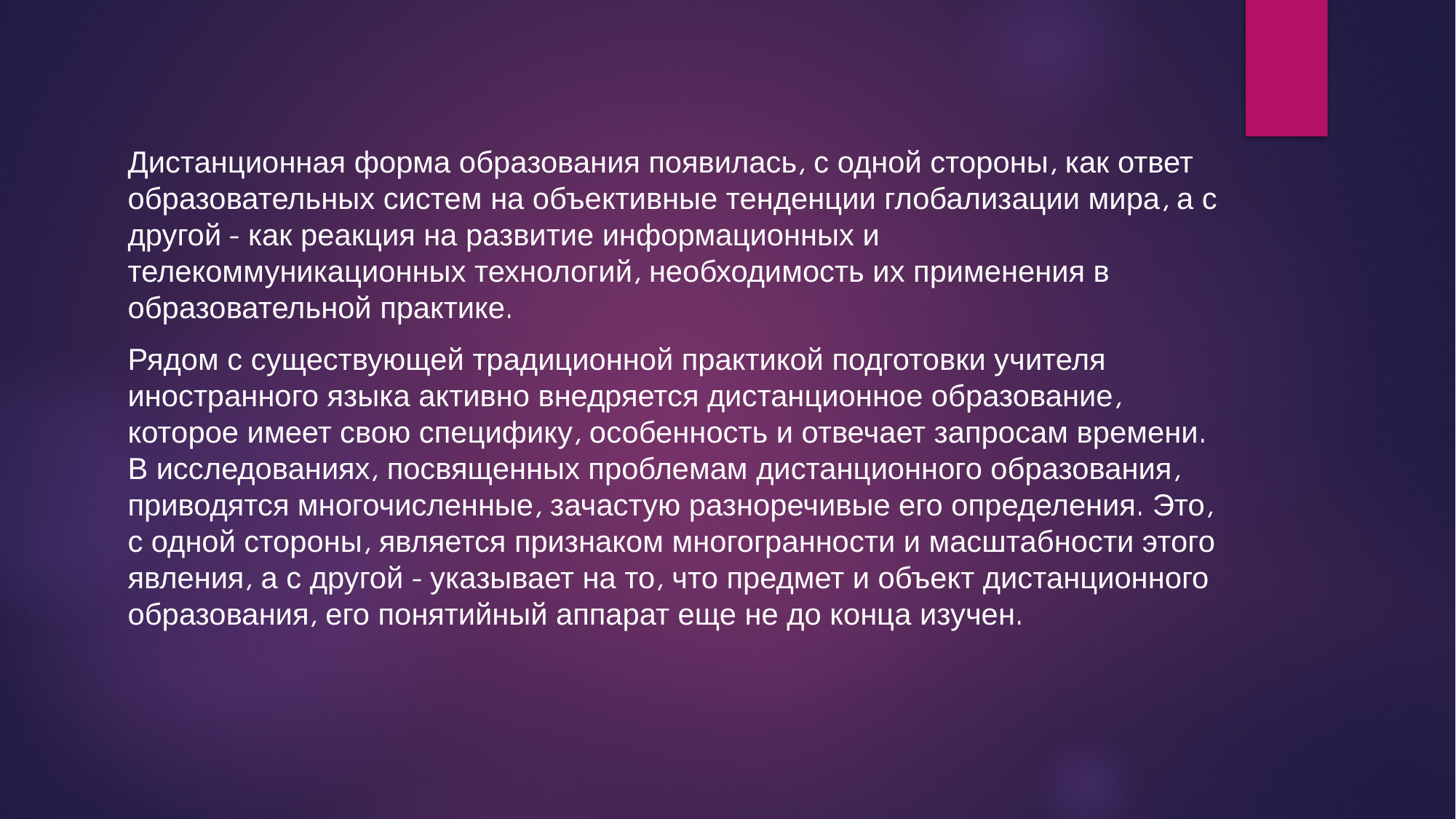

Дистанционная форма образования появилась, с одной стороны, как ответ образовательных систем на объективные тенденции глобализации мира, а с другой - как реакция на развитие информационных и телекоммуникационных технологий, необходимость их применения в образовательной практике.
Рядом с существующей традиционной практикой подготовки учителя иностранного языка активно внедряется дистанционное образование, которое имеет свою специфику, особенность и отвечает запросам времени. В исследованиях, посвященных проблемам дистанционного образования, приводятся многочисленные, зачастую разноречивые его определения. Это, с одной стороны, является признаком многогранности и масштабности этого явления, а с другой - указывает на то, что предмет и объект дистанционного образования, его понятийный аппарат еще не до конца изучен.